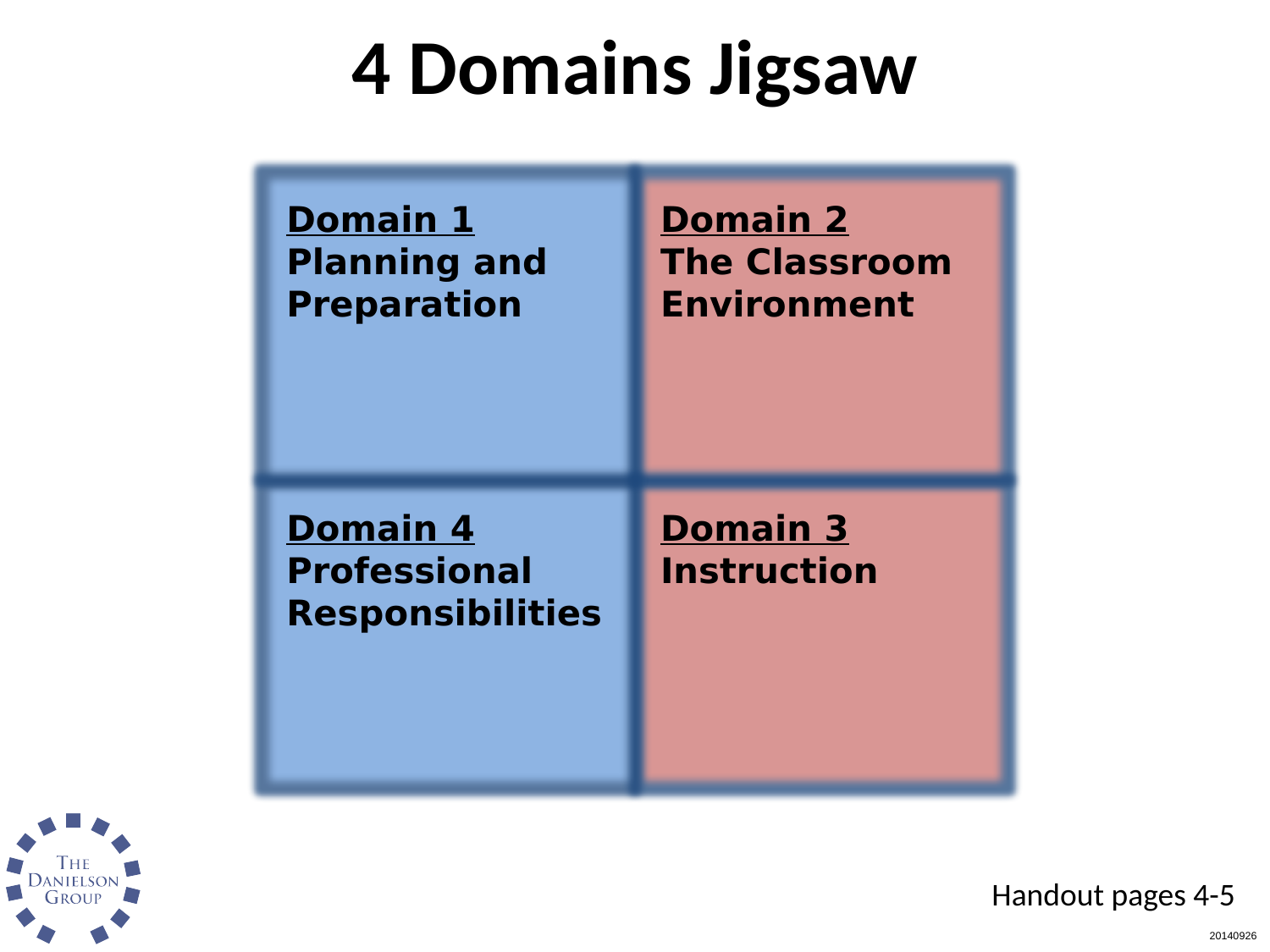

# 4 Domains Jigsaw
Domain 1
Planning and Preparation

Domain 2
The Classroom Environment

Domain 4
Professional Responsibilities

Domain 3
Instruction

Handout pages 4-5